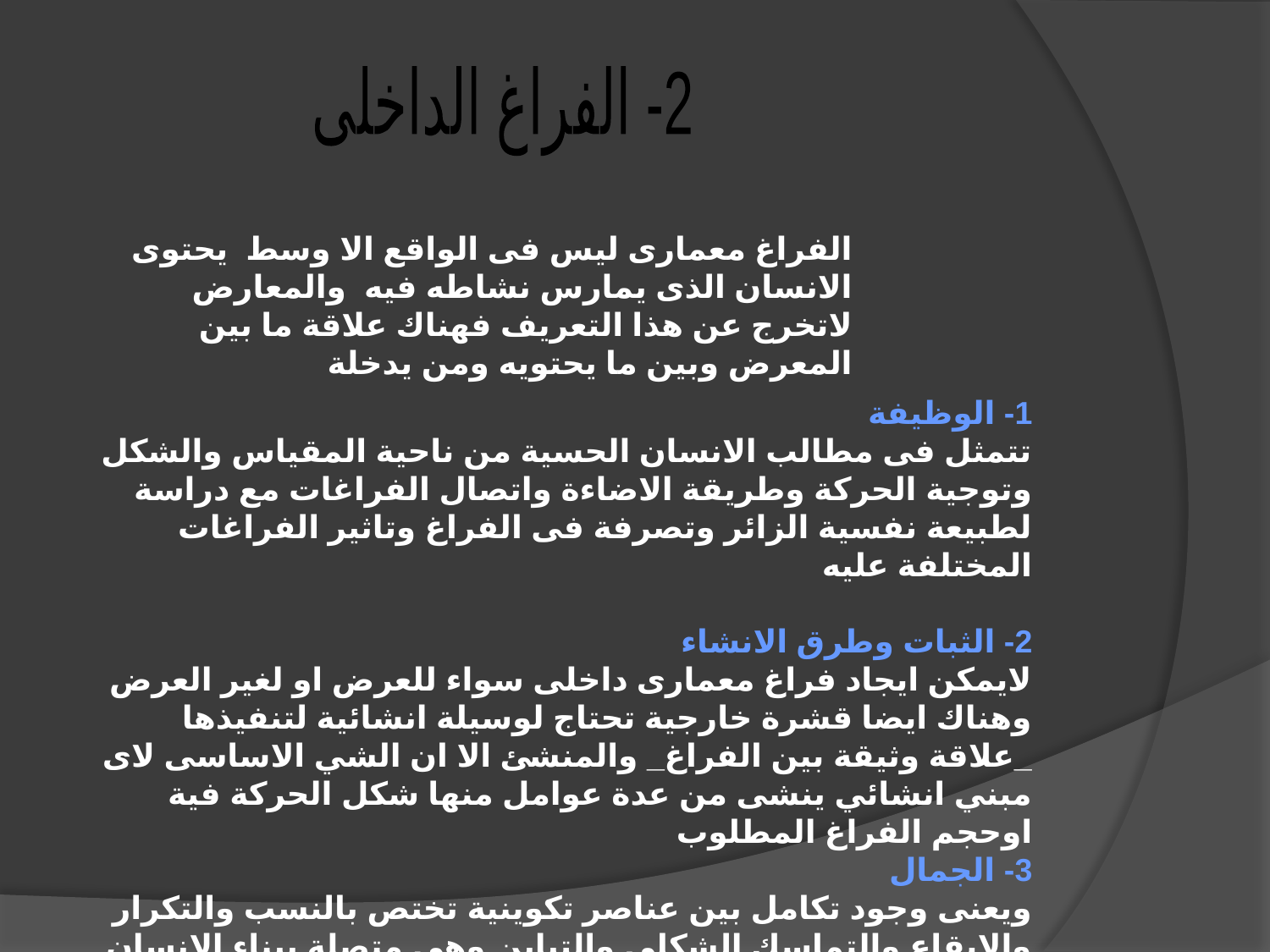

2- الفراغ الداخلى
الفراغ معمارى ليس فى الواقع الا وسط  يحتوى الانسان الذى يمارس نشاطه فيه  والمعارض لاتخرج عن هذا التعريف فهناك علاقة ما بين المعرض وبين ما يحتويه ومن يدخلة
1- الوظيفة
تتمثل فى مطالب الانسان الحسية من ناحية المقياس والشكل وتوجية الحركة وطريقة الاضاءة واتصال الفراغات مع دراسة لطبيعة نفسية الزائر وتصرفة فى الفراغ وتاثير الفراغات المختلفة عليه
2- الثبات وطرق الانشاء
لايمكن ايجاد فراغ معمارى داخلى سواء للعرض او لغير العرض وهناك ايضا قشرة خارجية تحتاج لوسيلة انشائية لتنفيذها _علاقة وثيقة بين الفراغ_ والمنشئ الا ان الشي الاساسى لاى مبني انشائي ينشى من عدة عوامل منها شكل الحركة فية اوحجم الفراغ المطلوب
3- الجمال
ويعنى وجود تكامل بين عناصر تكوينية تختص بالنسب والتكرار والايقاع والتماسك الشكلى والتباين وهى متصلة ببناء الانسان النفسى كما انها عوامل رمزية مبنية على اساس تعبيرات اكتسبتها اشكال معينة فى مواقف وتلبية هذة المطالب الاساسية